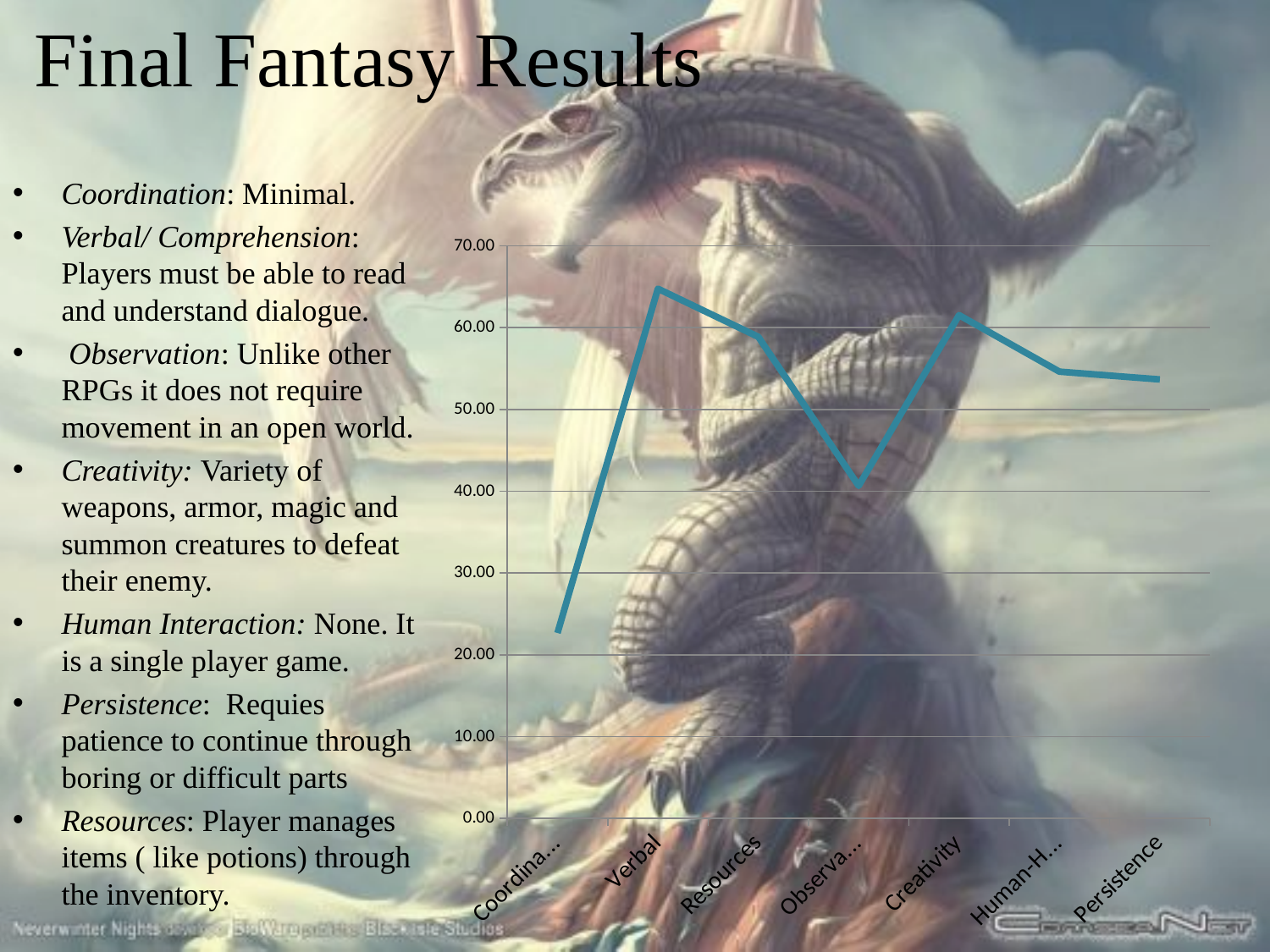

# Final Fantasy Results
Coordination: Minimal.
Verbal/ Comprehension: Players must be able to read and understand dialogue.
 Observation: Unlike other RPGs it does not require movement in an open world.
Creativity: Variety of weapons, armor, magic and summon creatures to defeat their enemy.
Human Interaction: None. It is a single player game.
Persistence:  Requies patience to continue through boring or difficult parts
Resources: Player manages items ( like potions) through the inventory.

### Chart

| Category |  |
|---|---|
| Coordination | 22.66529130069276 |
| Verbal | 64.75651774743328 |
| Resources | 58.87143616506149 |
| Observation | 40.66012723590355 |
| Creativity | 61.5242155317758 |
| Human-Human | 54.61471386134895 |
| Persistence | 53.66321860168071 |